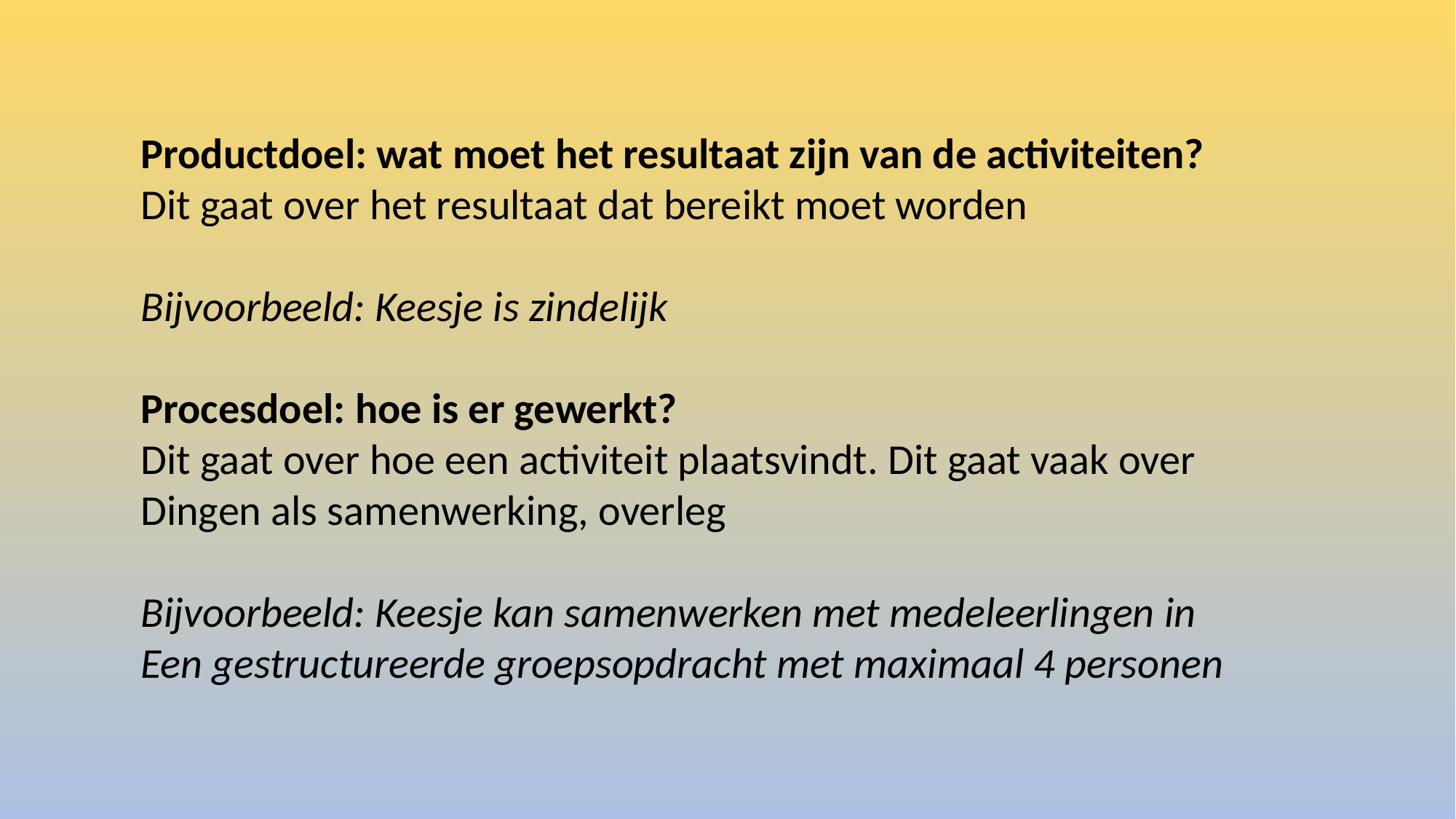

Productdoel: wat moet het resultaat zijn van de activiteiten?
Dit gaat over het resultaat dat bereikt moet worden

Bijvoorbeeld: Keesje is zindelijk

Procesdoel: hoe is er gewerkt?
Dit gaat over hoe een activiteit plaatsvindt. Dit gaat vaak over
Dingen als samenwerking, overleg

Bijvoorbeeld: Keesje kan samenwerken met medeleerlingen in
Een gestructureerde groepsopdracht met maximaal 4 personen